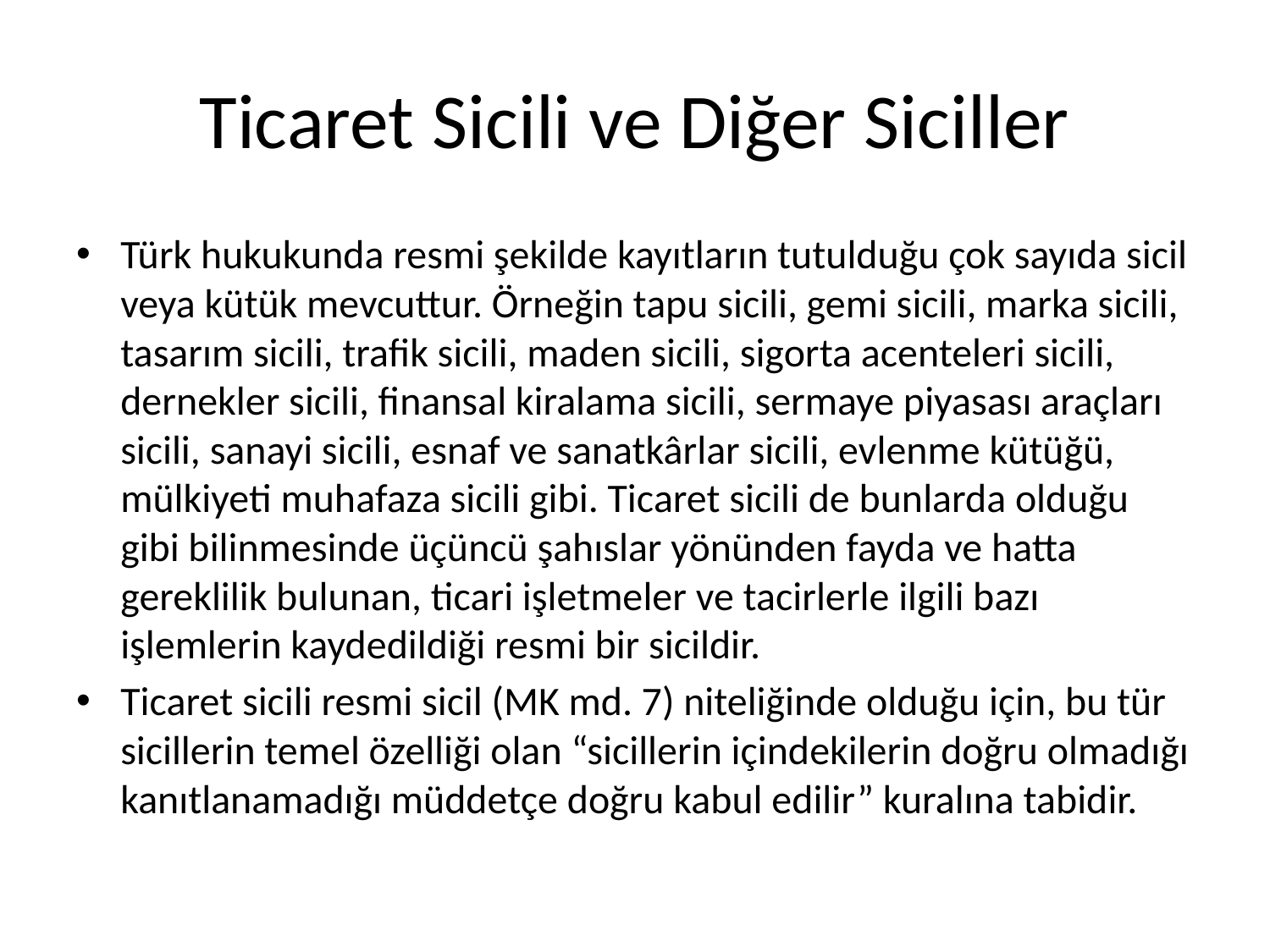

# Ticaret Sicili ve Diğer Siciller
Türk hukukunda resmi şekilde kayıtların tutulduğu çok sayıda sicil veya kütük mevcuttur. Örneğin tapu sicili, gemi sicili, marka sicili, tasarım sicili, trafik sicili, maden sicili, sigorta acenteleri sicili, dernekler sicili, finansal kiralama sicili, sermaye piyasası araçları sicili, sanayi sicili, esnaf ve sanatkârlar sicili, evlenme kütüğü, mülkiyeti muhafaza sicili gibi. Ticaret sicili de bunlarda olduğu gibi bilinmesinde üçüncü şahıslar yönünden fayda ve hatta gereklilik bulunan, ticari işletmeler ve tacirlerle ilgili bazı işlemlerin kaydedildiği resmi bir sicildir.
Ticaret sicili resmi sicil (MK md. 7) niteliğinde olduğu için, bu tür sicillerin temel özelliği olan “sicillerin içindekilerin doğru olmadığı kanıtlanamadığı müddetçe doğru kabul edilir” kuralına tabidir.